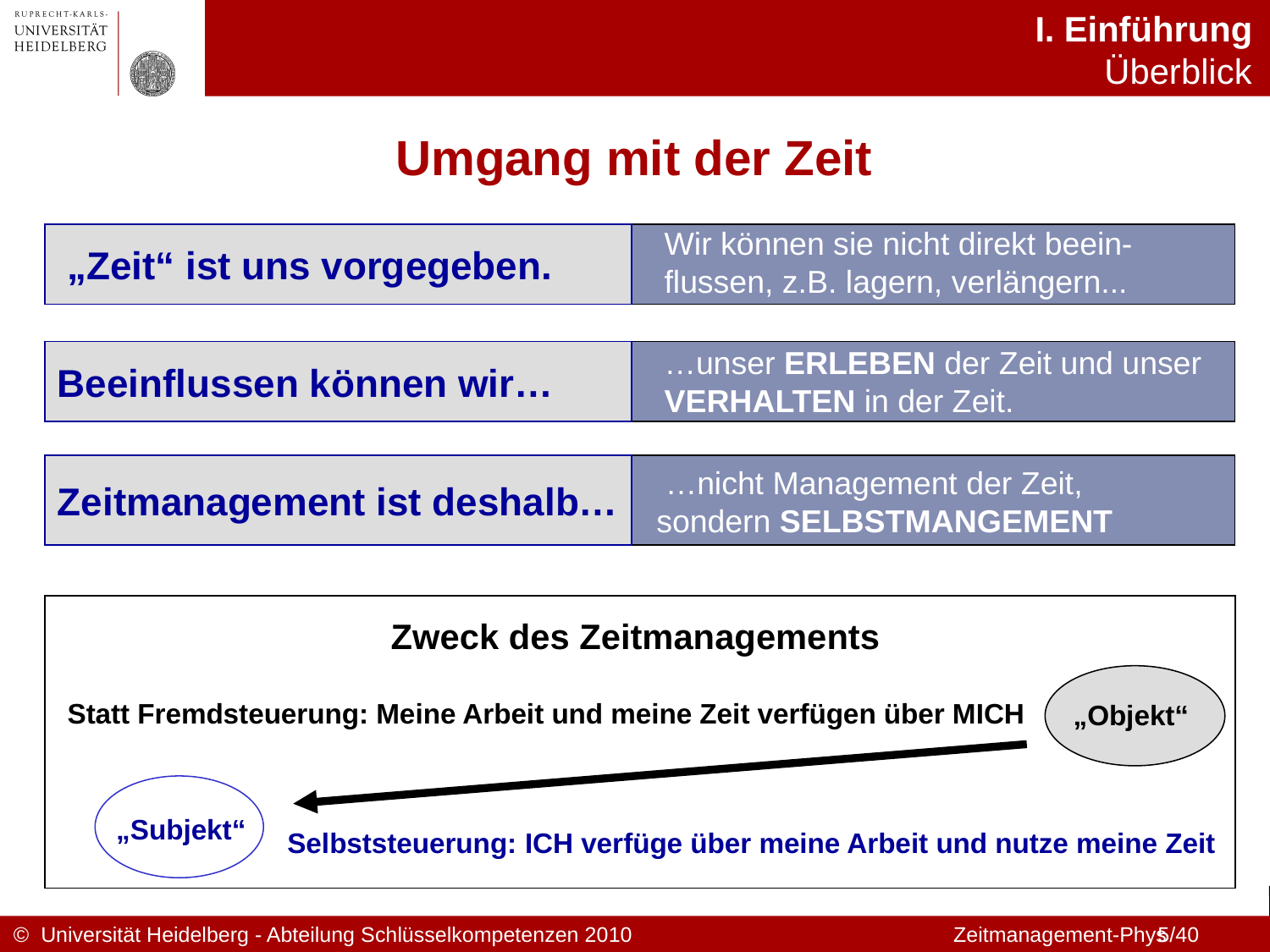

I. Einführung
Überblick
Umgang mit der Zeit
Wir können sie nicht direkt beein-flussen, z.B. lagern, verlängern...
 „Zeit“ ist uns vorgegeben.

…unser ERLEBEN der Zeit und unser
VERHALTEN in der Zeit.
Beeinflussen können wir…

Zeitmanagement ist deshalb…

 …nicht Management der Zeit, sondern SELBSTMANGEMENT

Zweck des Zeitmanagements

„Objekt“
Statt Fremdsteuerung: Meine Arbeit und meine Zeit verfügen über MICH

„Subjekt“
Selbststeuerung: ICH verfüge über meine Arbeit und nutze meine Zeit